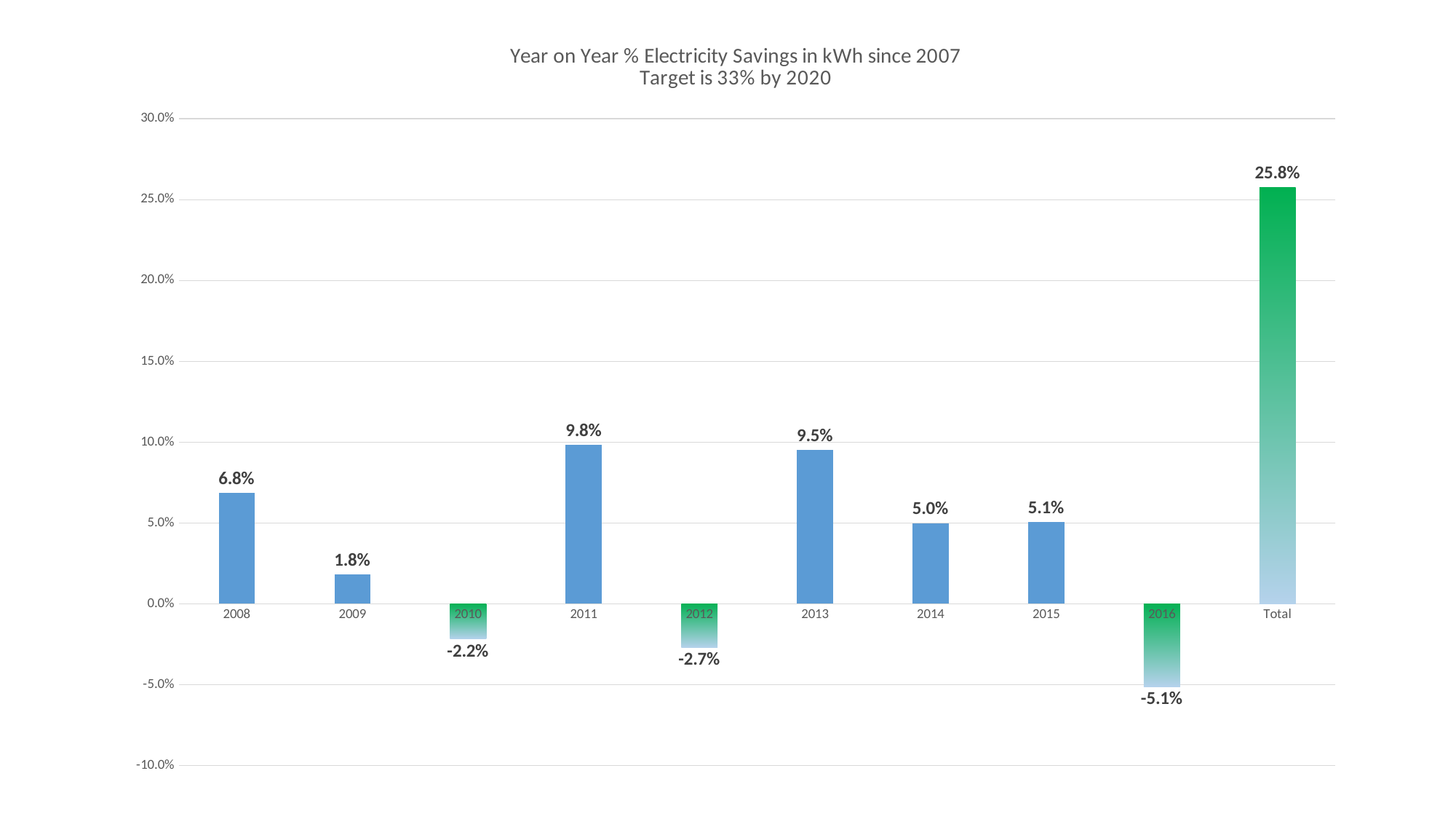

### Chart: Year on Year % Electricity Savings in kWh since 2007
Target is 33% by 2020

| Category |  |
|---|---|
| 2008 | 0.06844111257254035 |
| 2009 | 0.0181549713405869 |
| 2010 | -0.021640851606026544 |
| 2011 | 0.09824631357094568 |
| 2012 | -0.02698115591254854 |
| 2013 | 0.09511018956003486 |
| 2014 | 0.04993742666222718 |
| 2015 | 0.05052313682517986 |
| 2016 | -0.05110958200555634 |
| Total | 0.25752437621951135 |